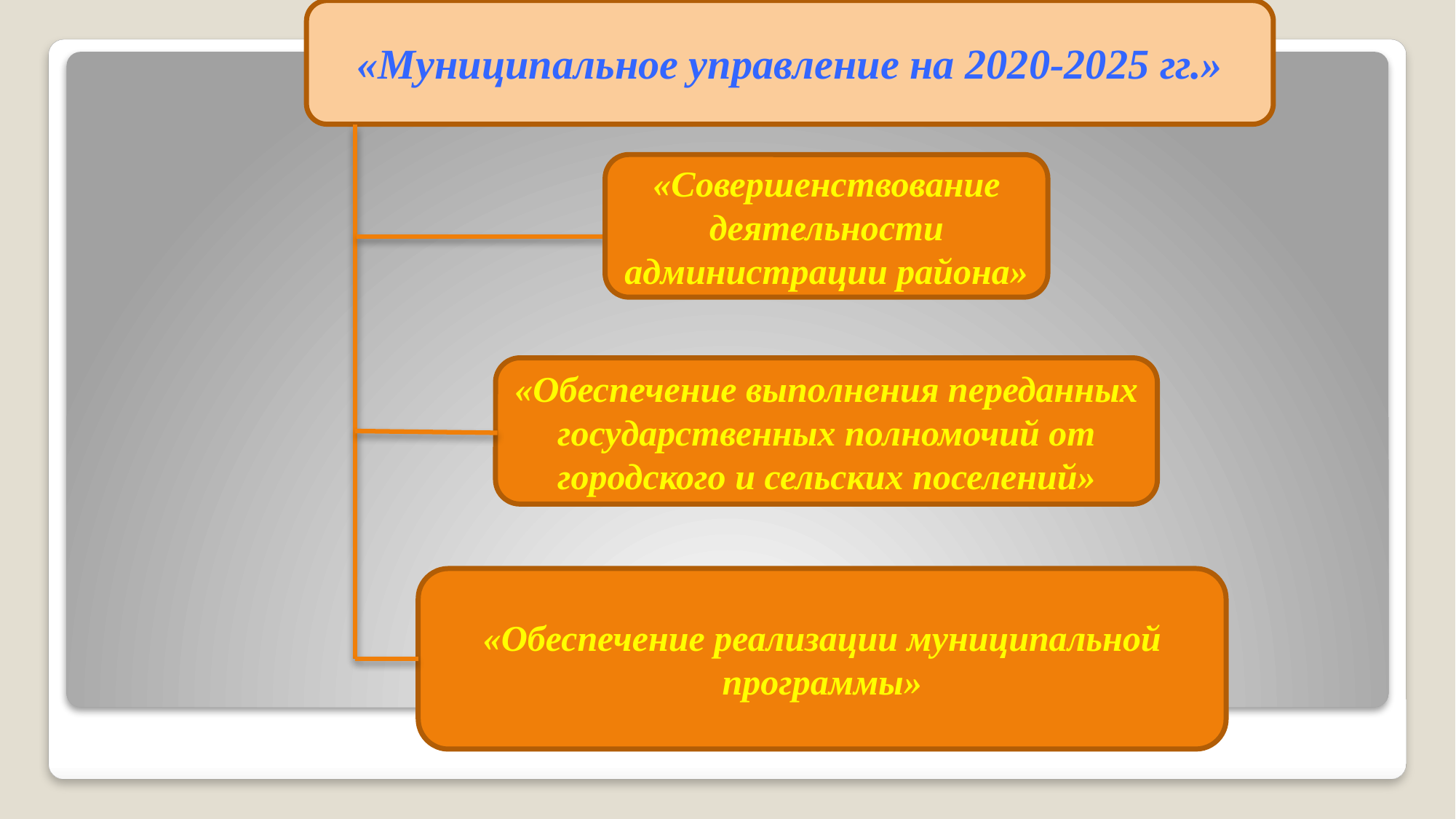

«Муниципальное управление на 2020-2025 гг.»
«Совершенствование деятельности администрации района»
«Обеспечение выполнения переданных государственных полномочий от городского и сельских поселений»
«Обеспечение реализации муниципальной программы»